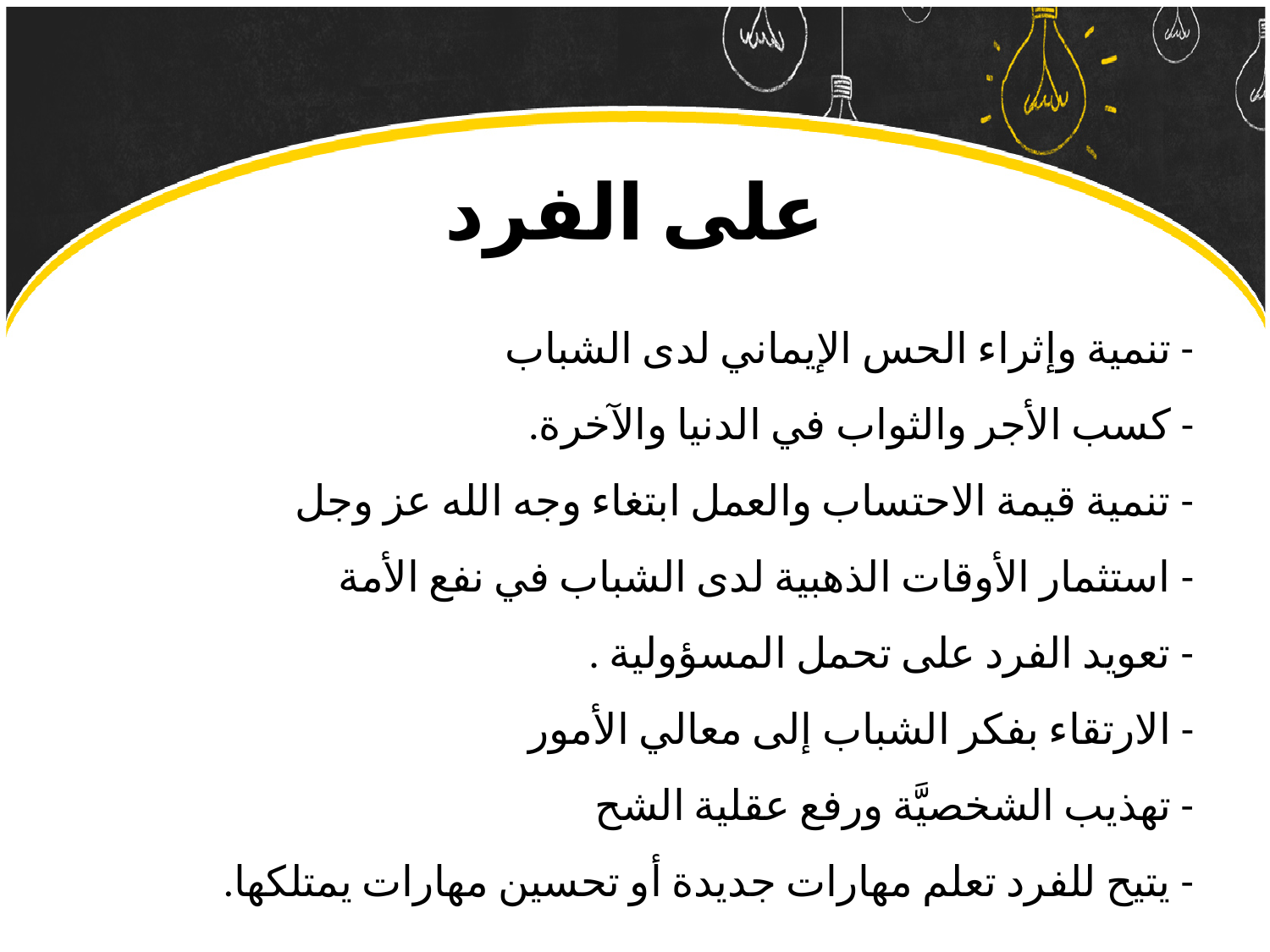

# على الفرد
- تنمية وإثراء الحس الإيماني لدى الشباب 
- كسب الأجر والثواب في الدنيا والآخرة.
- تنمية قيمة الاحتساب والعمل ابتغاء وجه الله عز وجل
- استثمار الأوقات الذهبية لدى الشباب في نفع الأمة
- تعويد الفرد على تحمل المسؤولية .
- الارتقاء بفكر الشباب إلى معالي الأمور
- تهذيب الشخصيَّة ورفع عقلية الشح
- يتيح للفرد تعلم مهارات جديدة أو تحسين مهارات يمتلكها.